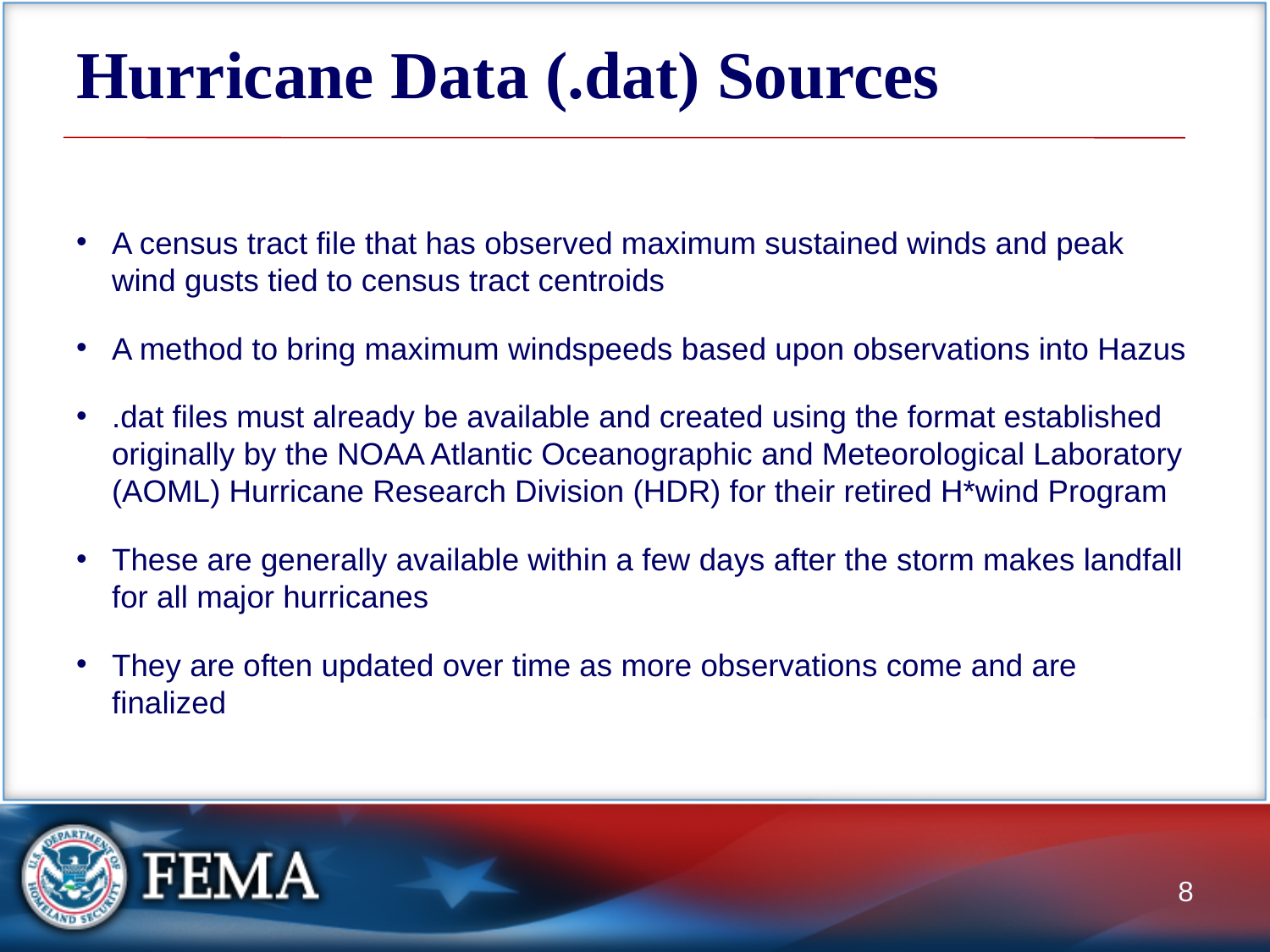

# Hurricane Data (.dat) Sources

A census tract file that has observed maximum sustained winds and peak wind gusts tied to census tract centroids
A method to bring maximum windspeeds based upon observations into Hazus
.dat files must already be available and created using the format established originally by the NOAA Atlantic Oceanographic and Meteorological Laboratory (AOML) Hurricane Research Division (HDR) for their retired H*wind Program
These are generally available within a few days after the storm makes landfall for all major hurricanes
They are often updated over time as more observations come and are finalized
8